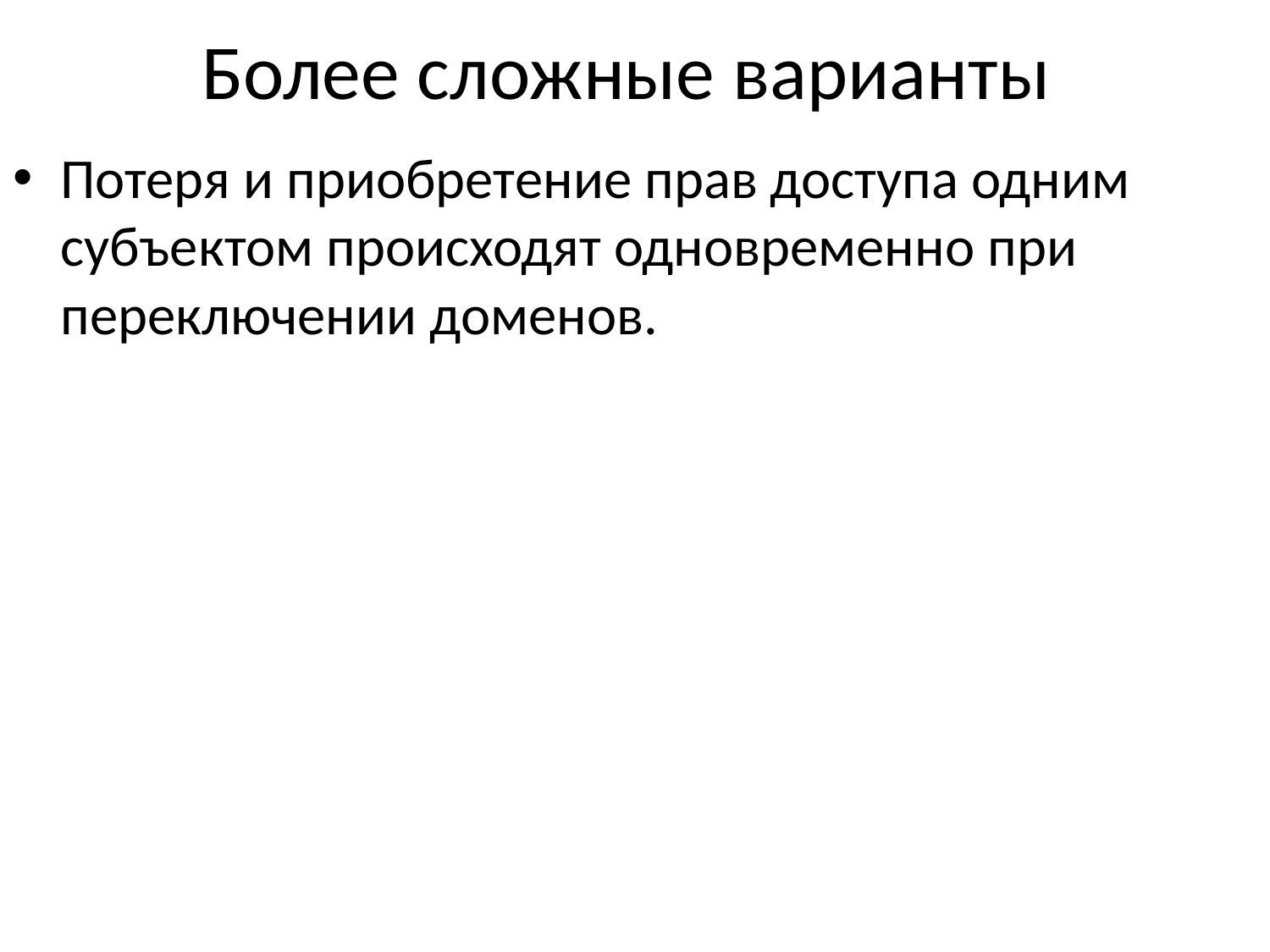

# Более сложные варианты
Потеря и приобретение прав доступа одним субъектом происходят одновременно при переключении доменов.